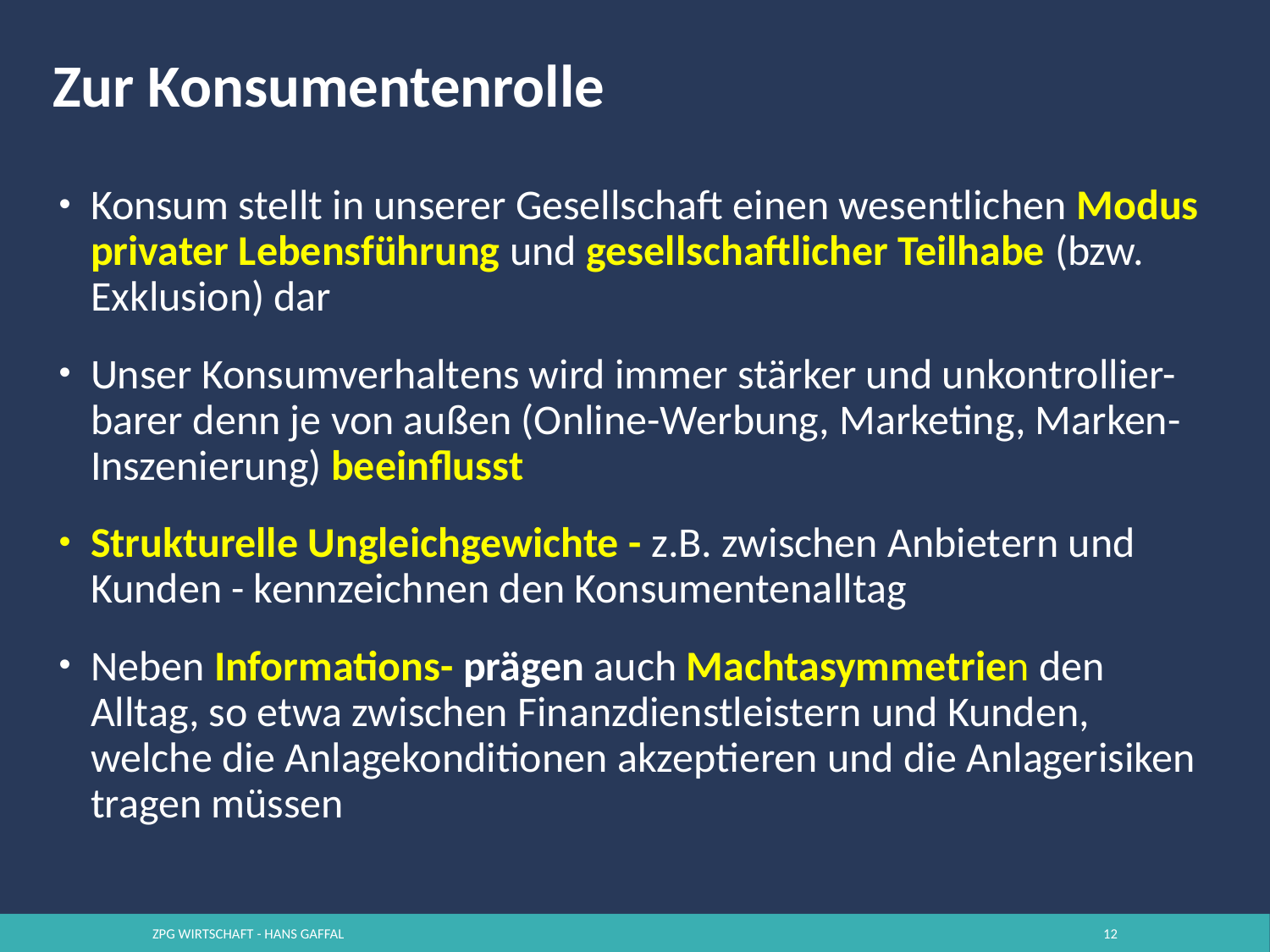

# Zur Konsumentenrolle
Konsum stellt in unserer Gesellschaft einen wesentlichen Modus privater Lebensführung und gesellschaftlicher Teilhabe (bzw. Exklusion) dar
Unser Konsumverhaltens wird immer stärker und unkontrollier-barer denn je von außen (Online-Werbung, Marketing, Marken-Inszenierung) beeinflusst
Strukturelle Ungleichgewichte - z.B. zwischen Anbietern und Kunden - kennzeichnen den Konsumentenalltag
Neben Informations- prägen auch Machtasymmetrien den Alltag, so etwa zwischen Finanzdienstleistern und Kunden, welche die Anlagekonditionen akzeptieren und die Anlagerisiken tragen müssen

ZPG Wirtschaft - Hans Gaffal
12